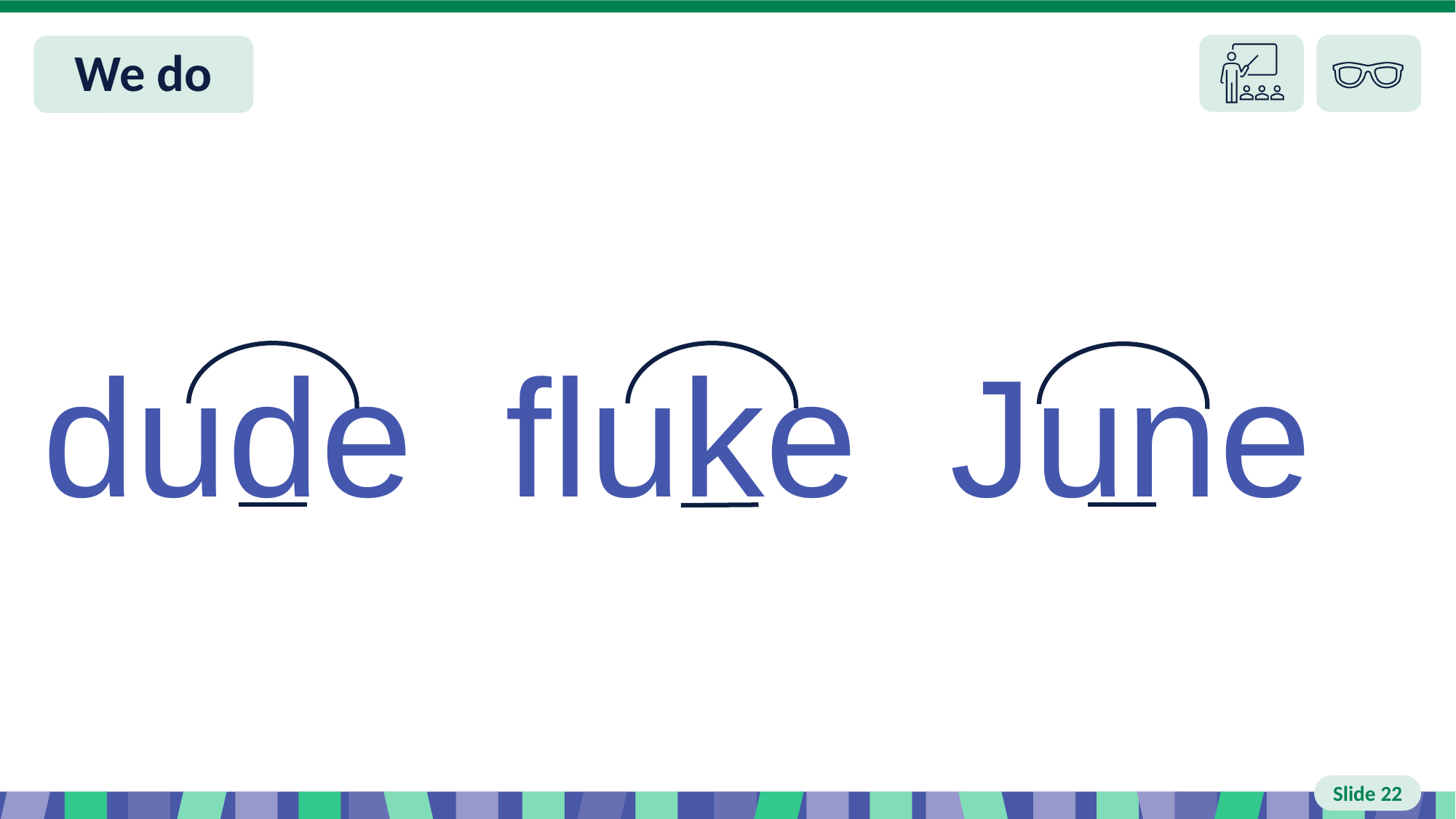

# Slide 22 We do

dude  fluke  June